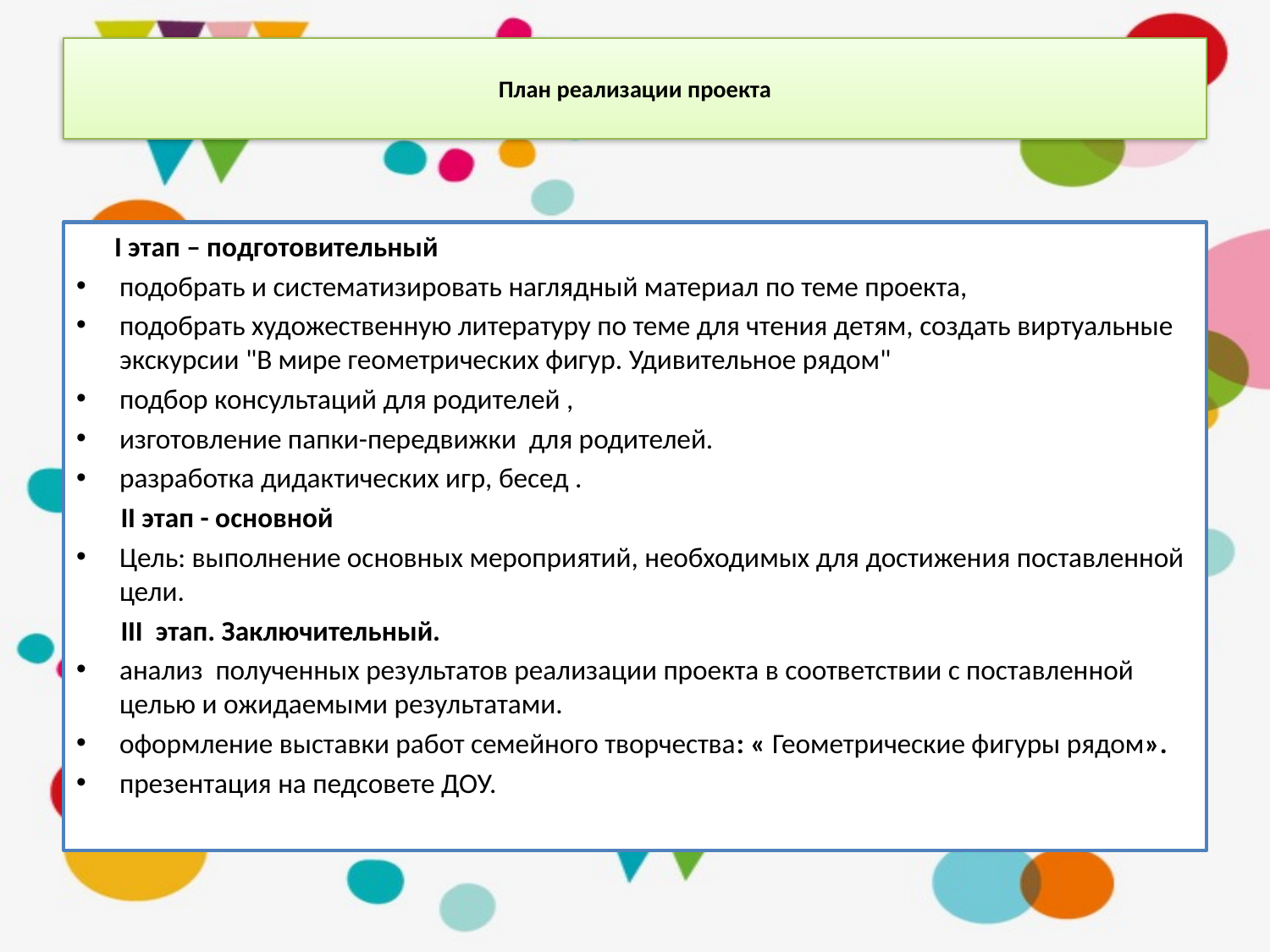

# План реализации проекта
      I этап – подготовительный
подобрать и систематизировать наглядный материал по теме проекта,
подобрать художественную литературу по теме для чтения детям, создать виртуальные экскурсии "В мире геометрических фигур. Удивительное рядом"
подбор консультаций для родителей ,
изготовление папки-передвижки  для родителей.
разработка дидактических игр, бесед .
       II этап - основной
Цель: выполнение основных мероприятий, необходимых для достижения поставленной цели.
       III  этап. Заключительный.
анализ  полученных результатов реализации проекта в соответствии с поставленной целью и ожидаемыми результатами.
оформление выставки работ семейного творчества: « Геометрические фигуры рядом».
презентация на педсовете ДОУ.